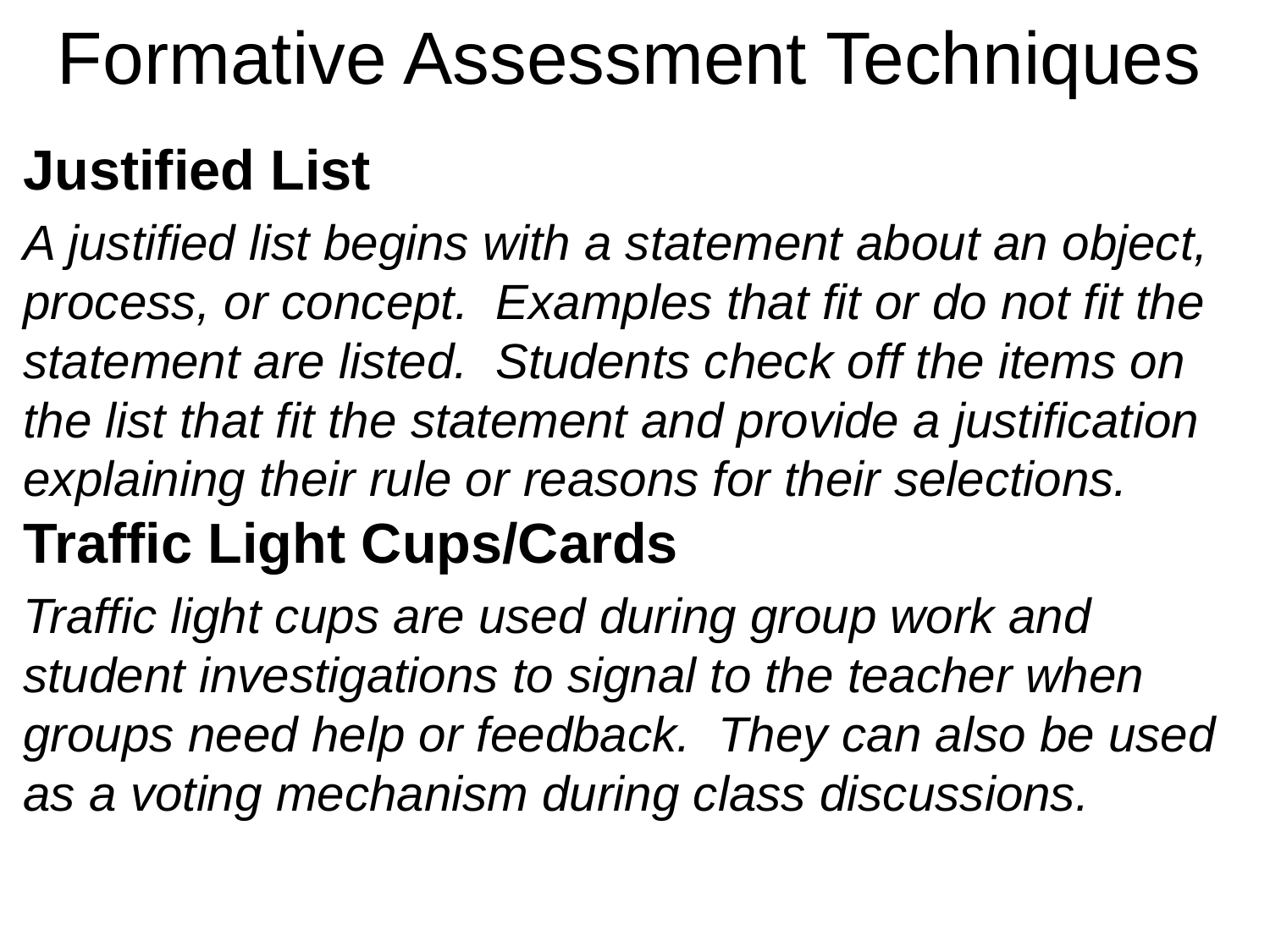

# Formative Assessment Techniques
Justified List
A justified list begins with a statement about an object, process, or concept.  Examples that fit or do not fit the statement are listed.  Students check off the items on the list that fit the statement and provide a justification explaining their rule or reasons for their selections.
Traffic Light Cups/Cards
Traffic light cups are used during group work and student investigations to signal to the teacher when groups need help or feedback.  They can also be used as a voting mechanism during class discussions.